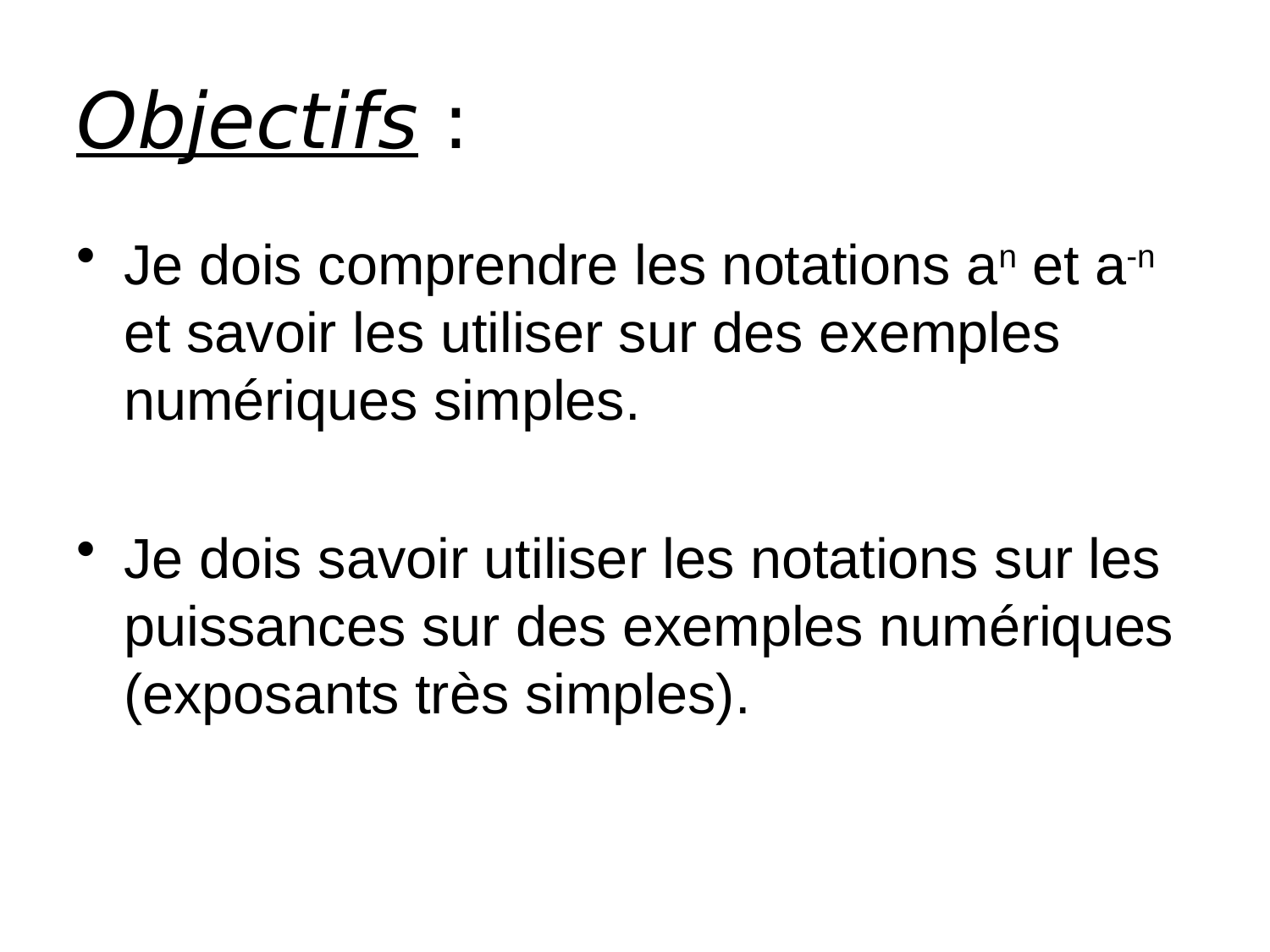

# Objectifs :
Je dois comprendre les notations an et a-n et savoir les utiliser sur des exemples numériques simples.

Je dois savoir utiliser les notations sur les puissances sur des exemples numériques (exposants très simples).